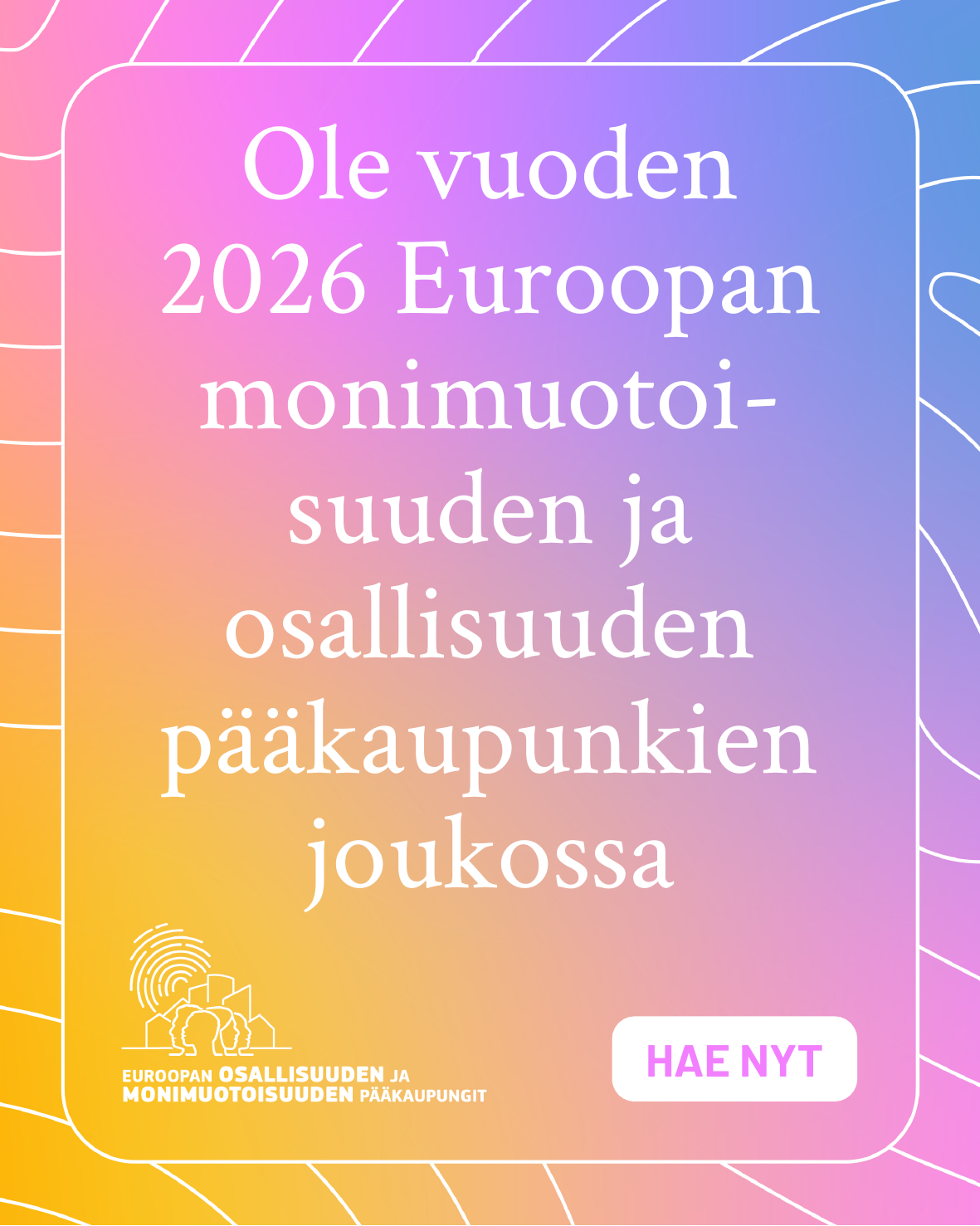

# Ole vuoden 2026 Euroopan monimuotoi-suuden ja osallisuuden pääkaupunkien joukossa
HAE NYT